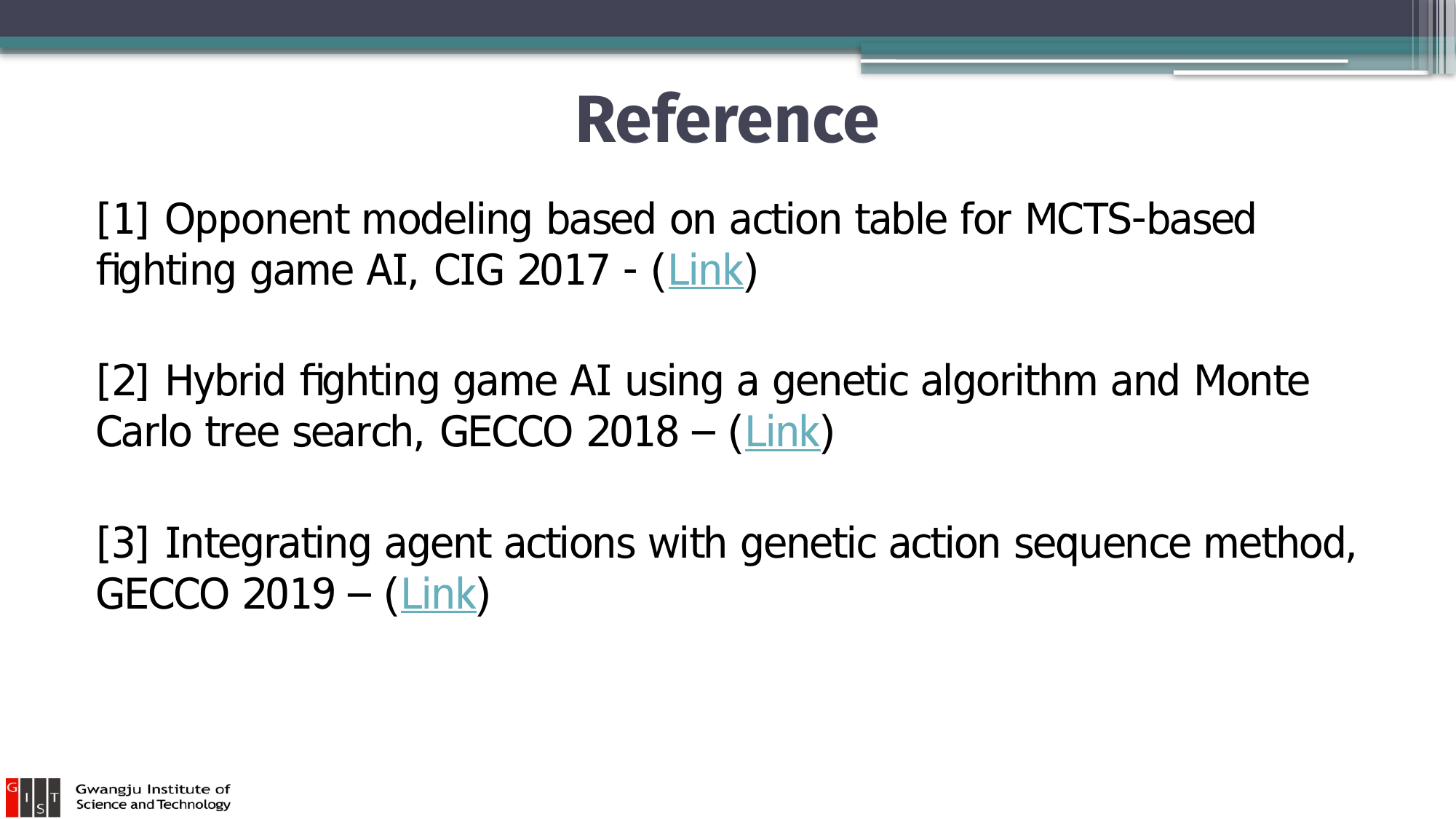

# Reference
[1] Opponent modeling based on action table for MCTS-based fighting game AI, CIG 2017 - (Link)

[2] Hybrid fighting game AI using a genetic algorithm and Monte Carlo tree search, GECCO 2018 – (Link)

[3] Integrating agent actions with genetic action sequence method, GECCO 2019 – (Link)